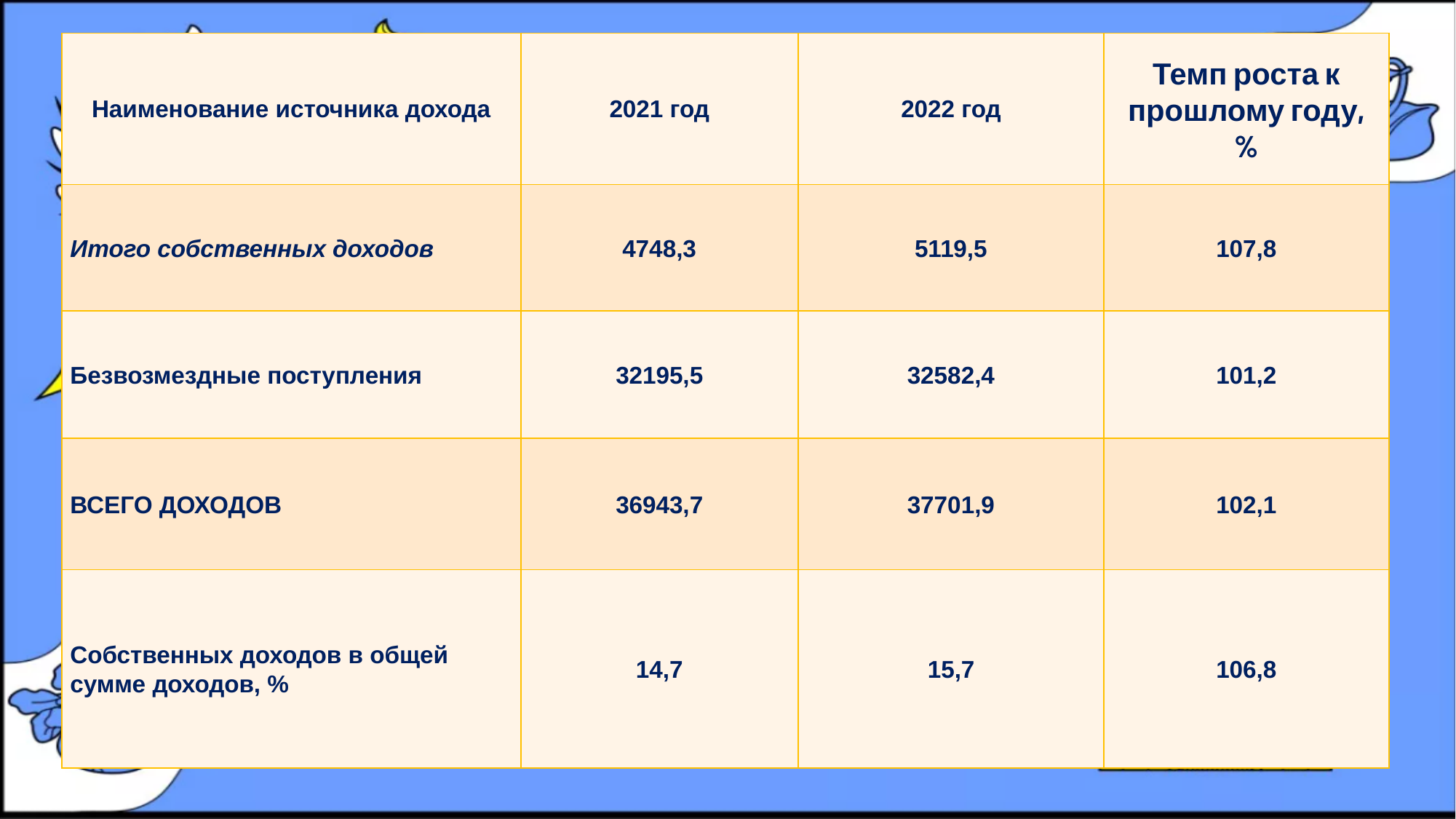

| Наименование источника дохода | 2021 год | 2022 год | Темп роста к прошлому году, % |
| --- | --- | --- | --- |
| Итого собственных доходов | 4748,3 | 5119,5 | 107,8 |
| Безвозмездные поступления | 32195,5 | 32582,4 | 101,2 |
| ВСЕГО ДОХОДОВ | 36943,7 | 37701,9 | 102,1 |
| Собственных доходов в общей сумме доходов, % | 14,7 | 15,7 | 106,8 |